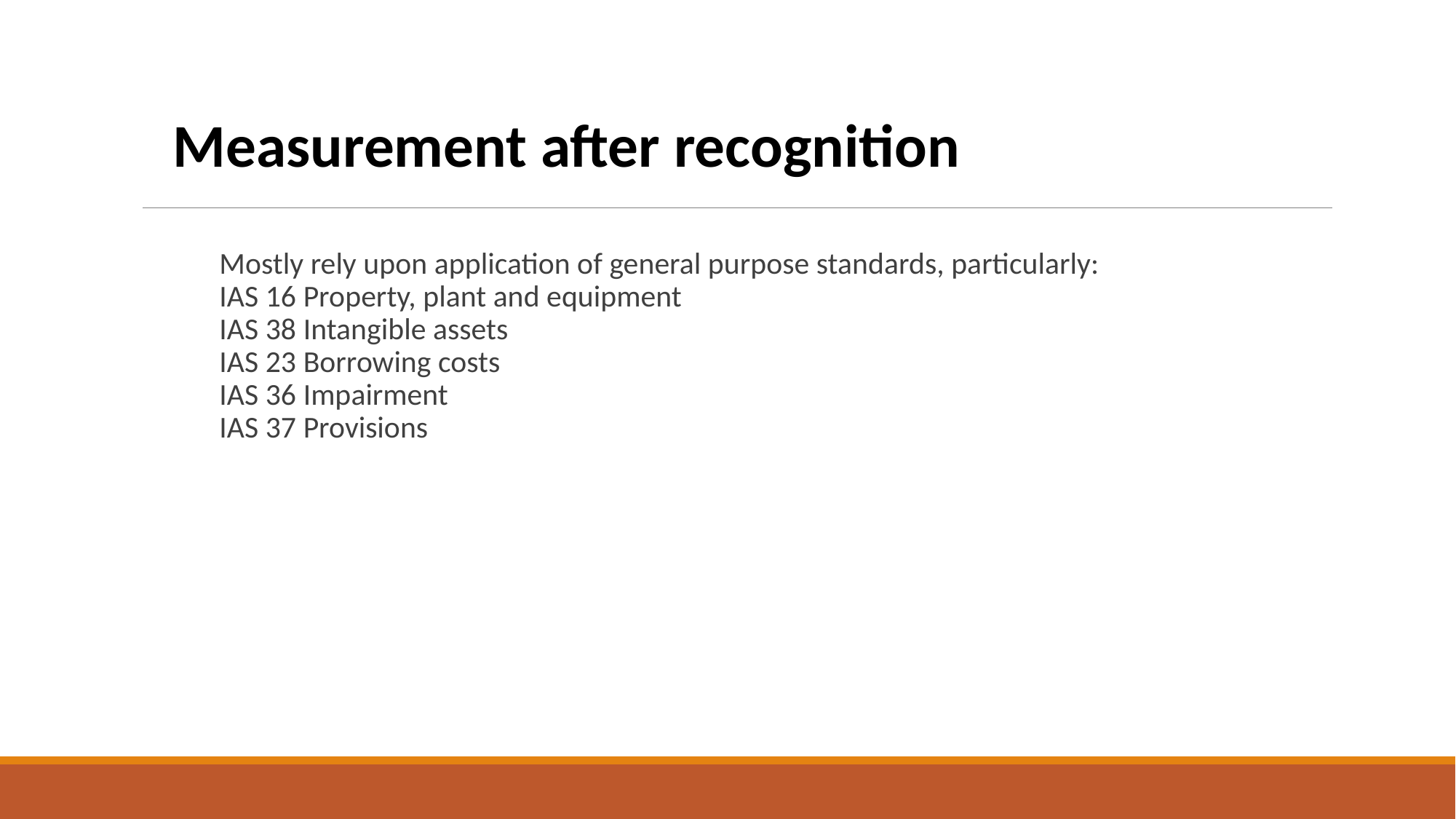

Measurement after recognition
Mostly rely upon application of general purpose standards, particularly:
IAS 16 Property, plant and equipment
IAS 38 Intangible assets
IAS 23 Borrowing costs
IAS 36 Impairment
IAS 37 Provisions